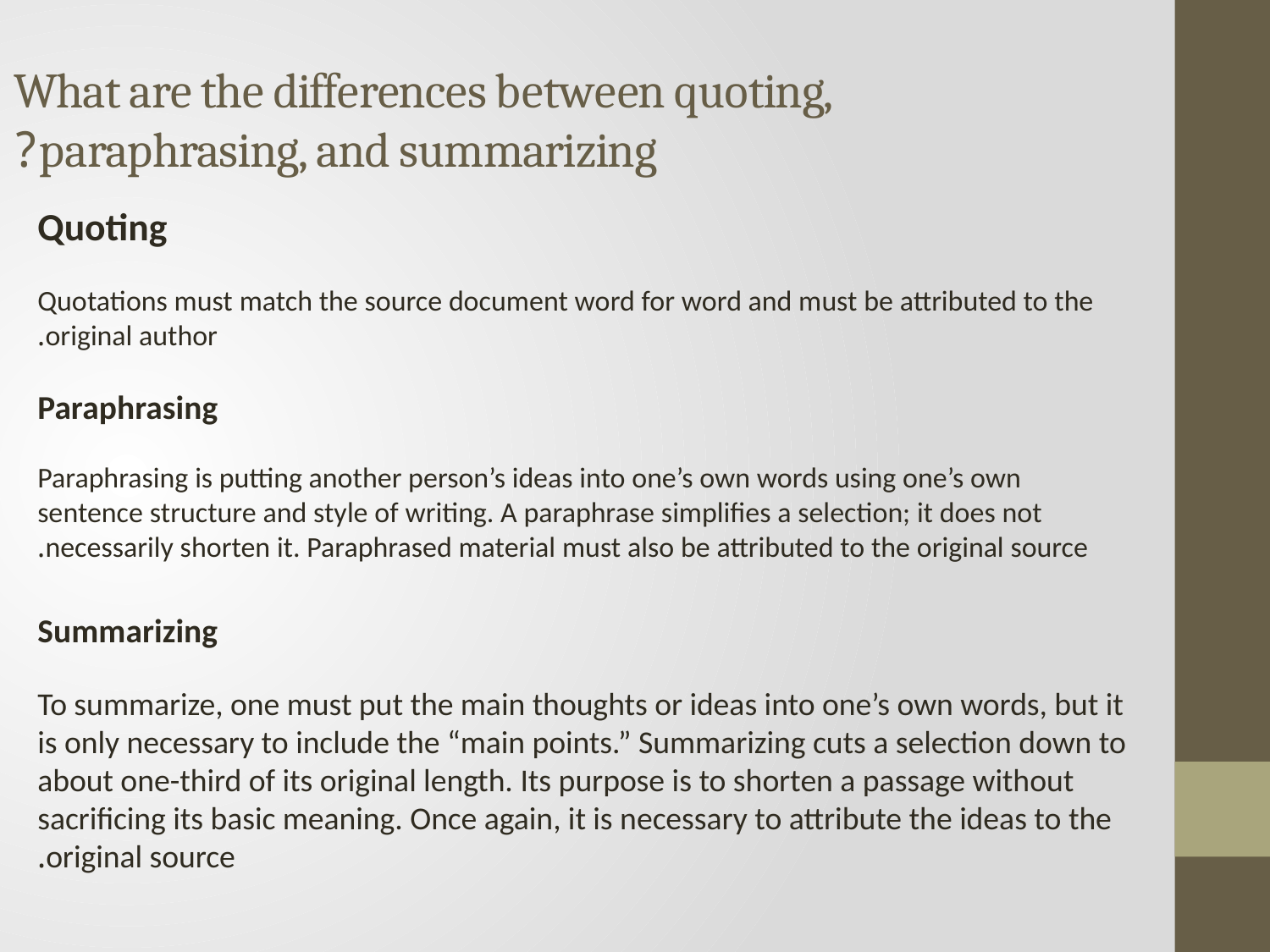

# What are the differences between quoting, paraphrasing, and summarizing?
Quoting

Quotations must match the source document word for word and must be attributed to the original author.

Paraphrasing

Paraphrasing is putting another person’s ideas into one’s own words using one’s own sentence structure and style of writing. A paraphrase simplifies a selection; it does not necessarily shorten it. Paraphrased material must also be attributed to the original source.

Summarizing

To summarize, one must put the main thoughts or ideas into one’s own words, but it is only necessary to include the “main points.” Summarizing cuts a selection down to about one-third of its original length. Its purpose is to shorten a passage without sacrificing its basic meaning. Once again, it is necessary to attribute the ideas to the original source.